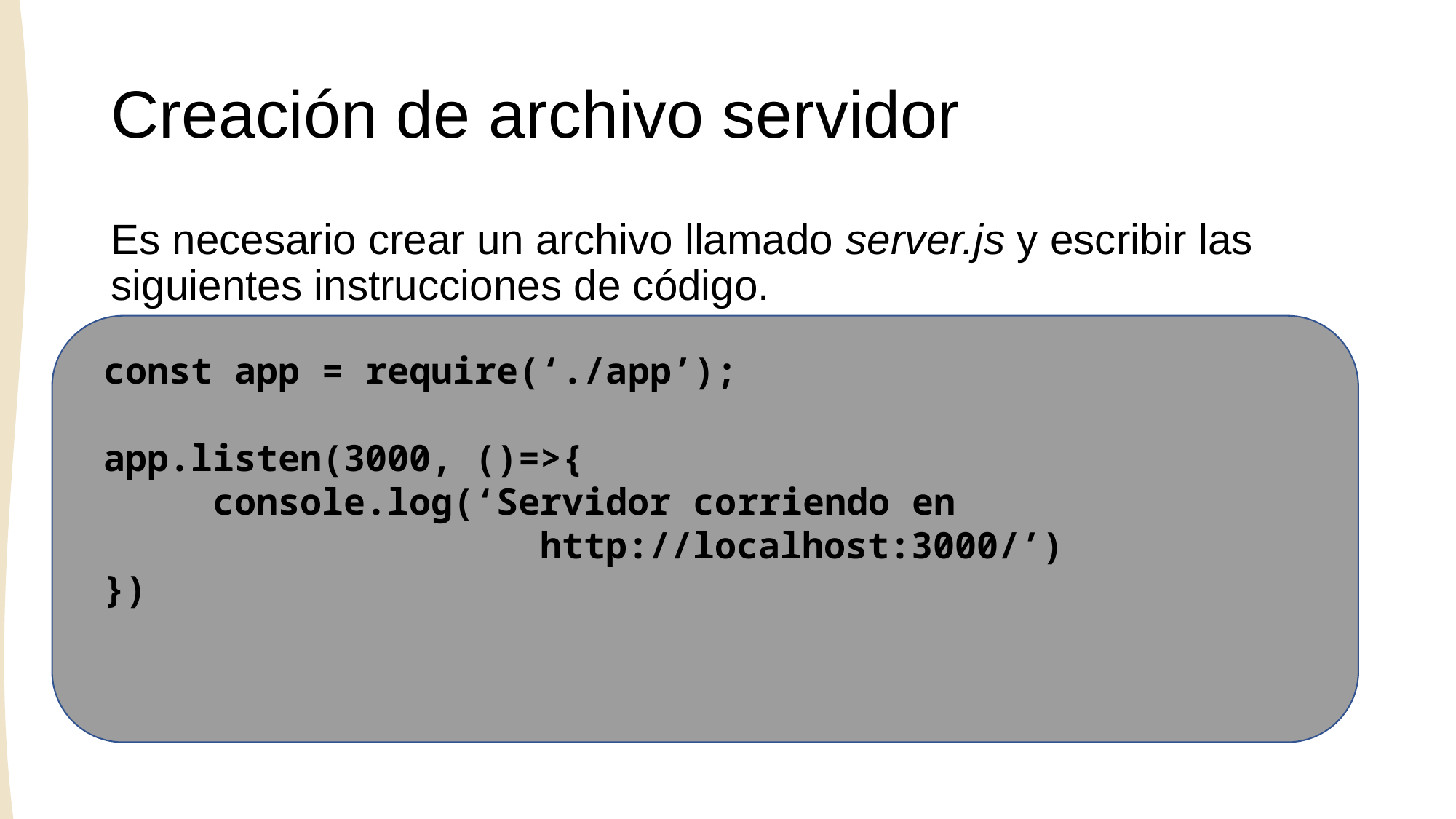

# Creación de archivo servidor
Es necesario crear un archivo llamado server.js y escribir las siguientes instrucciones de código.

const app = require(‘./app’);

app.listen(3000, ()=>{
	console.log(‘Servidor corriendo en
				http://localhost:3000/’)
})